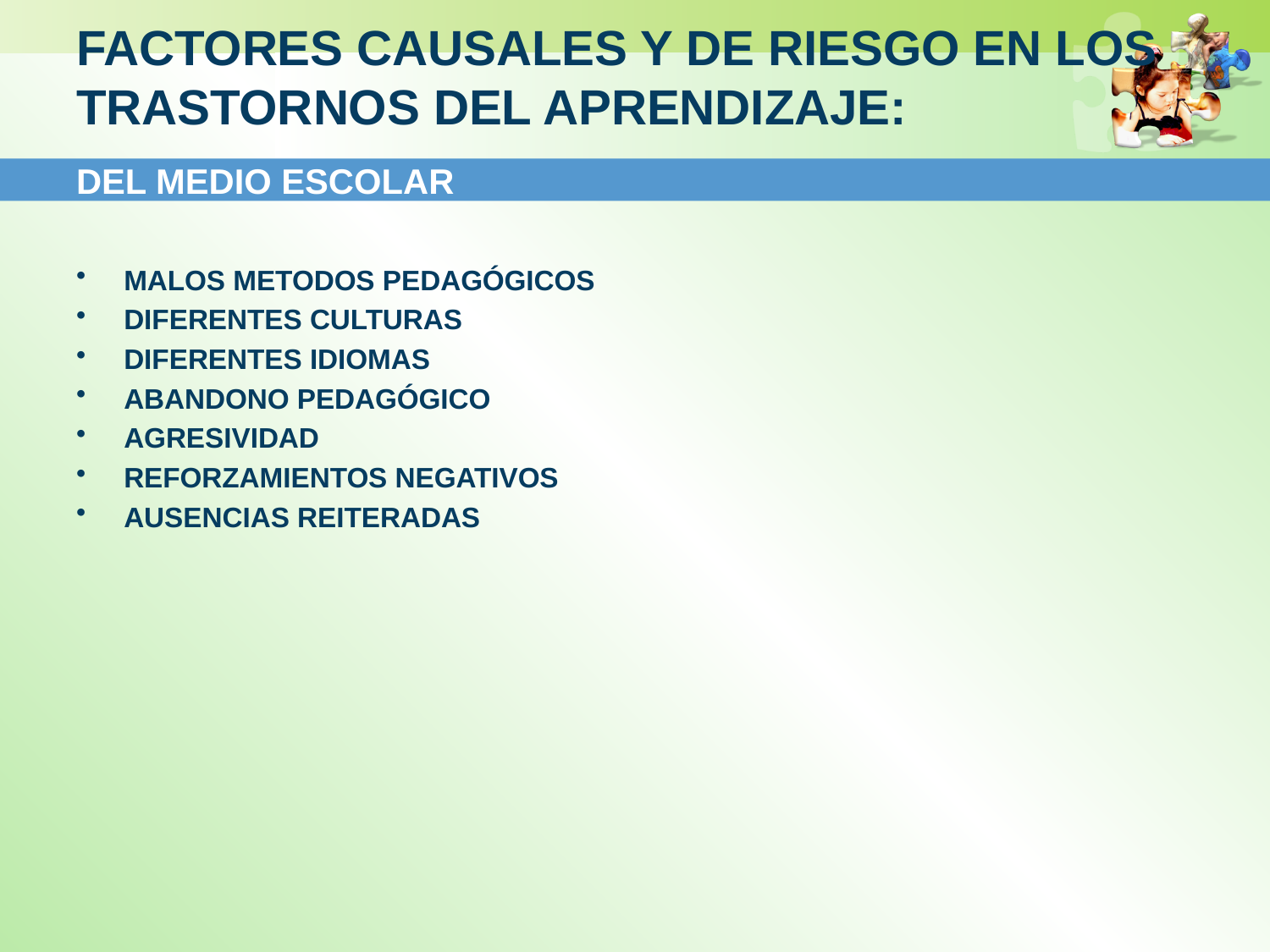

# FACTORES CAUSALES Y DE RIESGO EN LOS TRASTORNOS DEL APRENDIZAJE:
DEL MEDIO ESCOLAR
MALOS METODOS PEDAGÓGICOS
DIFERENTES CULTURAS
DIFERENTES IDIOMAS
ABANDONO PEDAGÓGICO
AGRESIVIDAD
REFORZAMIENTOS NEGATIVOS
AUSENCIAS REITERADAS